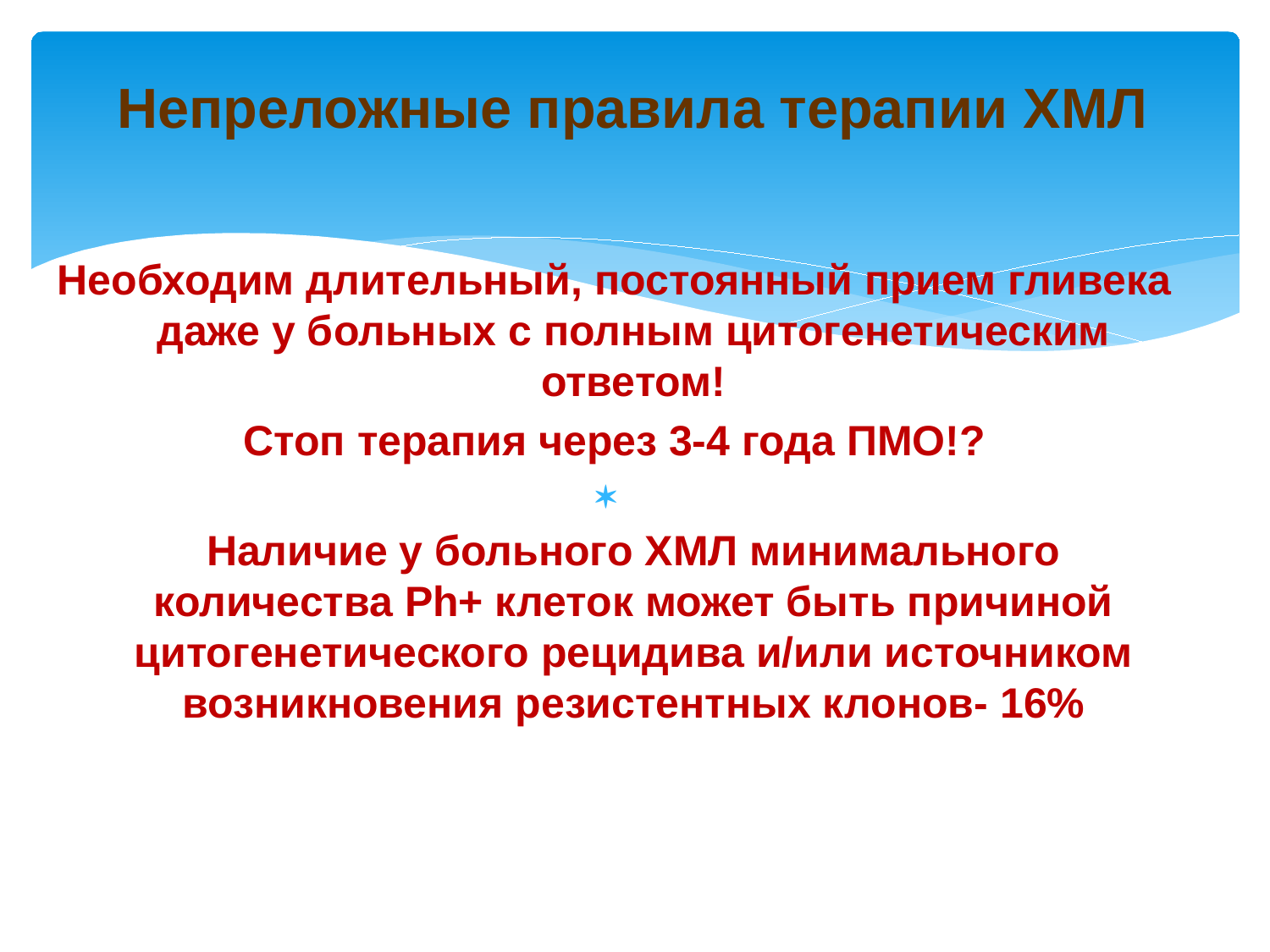

Непреложные правила терапии ХМЛ

Необходим длительный, постоянный прием гливека даже у больных с полным цитогенетическим ответом!
Стоп терапия через 3-4 года ПМО!?
Наличие у больного ХМЛ минимального количества Ph+ клеток может быть причиной цитогенетического рецидива и/или источником возникновения резистентных клонов- 16%